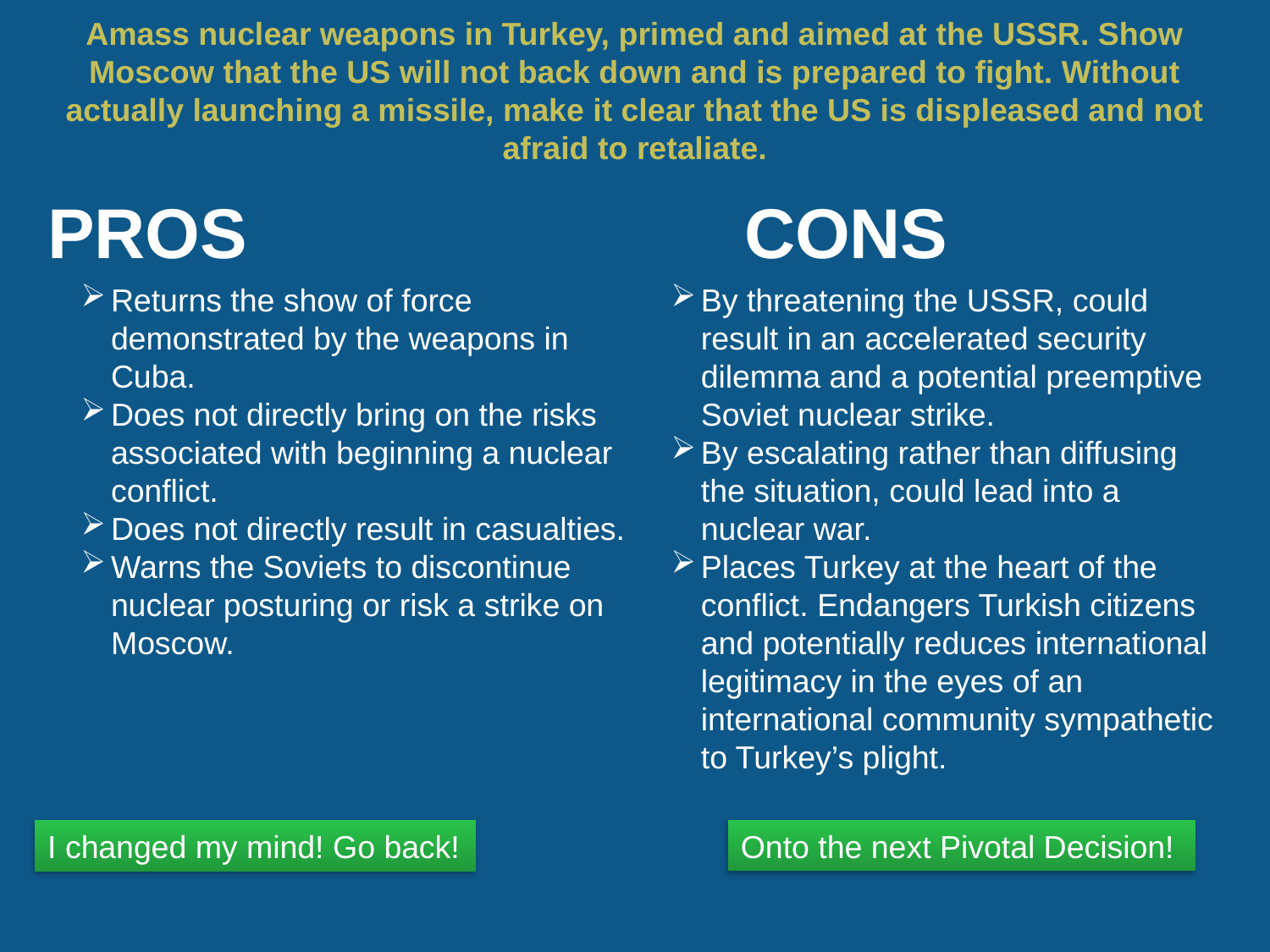

# Amass nuclear weapons in Turkey, primed and aimed at the USSR. Show Moscow that the US will not back down and is prepared to fight. Without actually launching a missile, make it clear that the US is displeased and not afraid to retaliate.
Returns the show of force demonstrated by the weapons in Cuba.
Does not directly bring on the risks associated with beginning a nuclear conflict.
Does not directly result in casualties.
Warns the Soviets to discontinue nuclear posturing or risk a strike on Moscow.
By threatening the USSR, could result in an accelerated security dilemma and a potential preemptive Soviet nuclear strike.
By escalating rather than diffusing the situation, could lead into a nuclear war.
Places Turkey at the heart of the conflict. Endangers Turkish citizens and potentially reduces international legitimacy in the eyes of an international community sympathetic to Turkey’s plight.